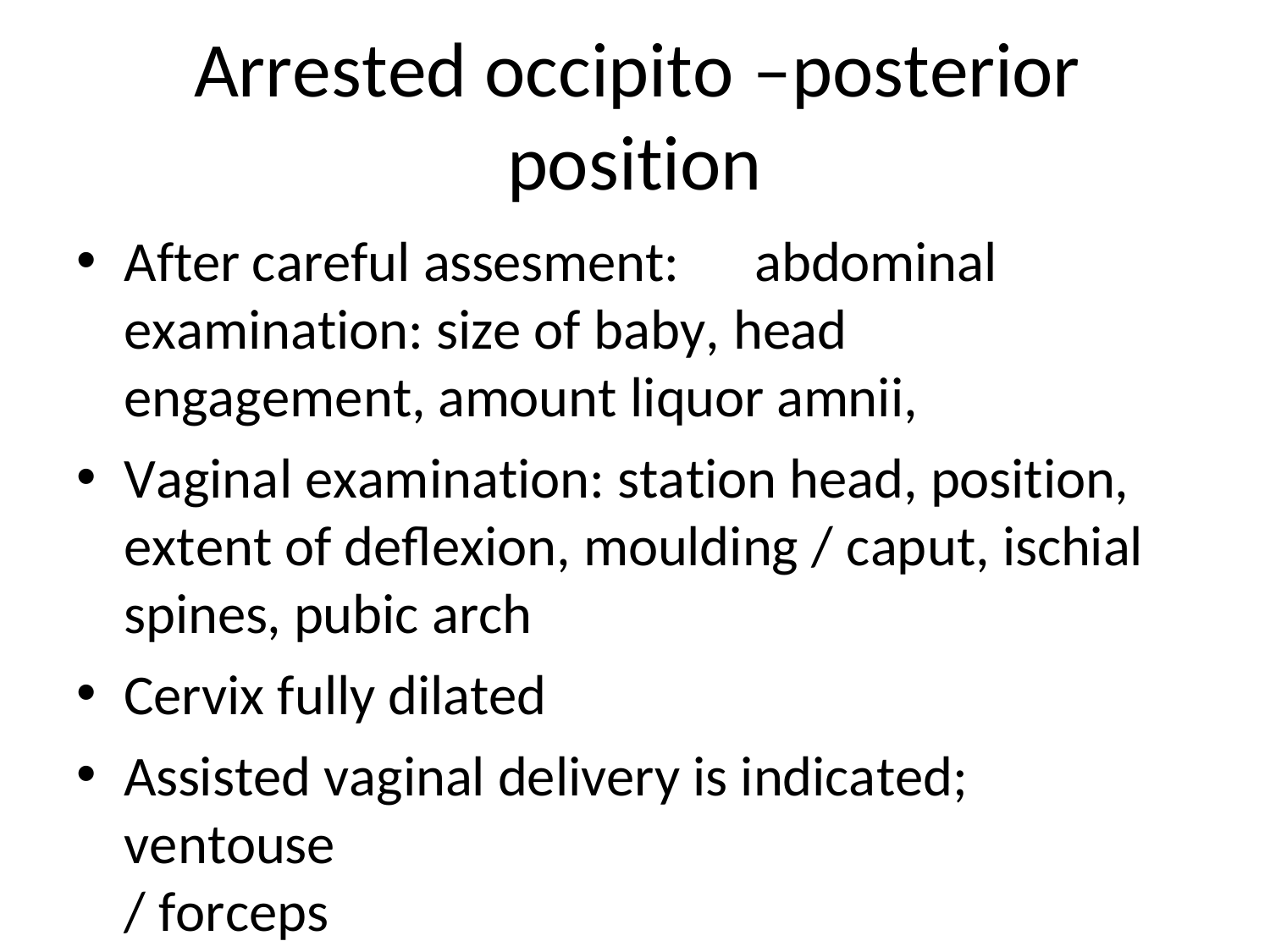

# Arrested occipito –posterior position
After careful assesment:	abdominal examination: size of baby, head engagement, amount liquor amnii,

Vaginal examination: station head, position, extent of deflexion, moulding / caput, ischial spines, pubic arch

Cervix fully dilated

Assisted vaginal delivery is indicated; ventouse
/ forceps